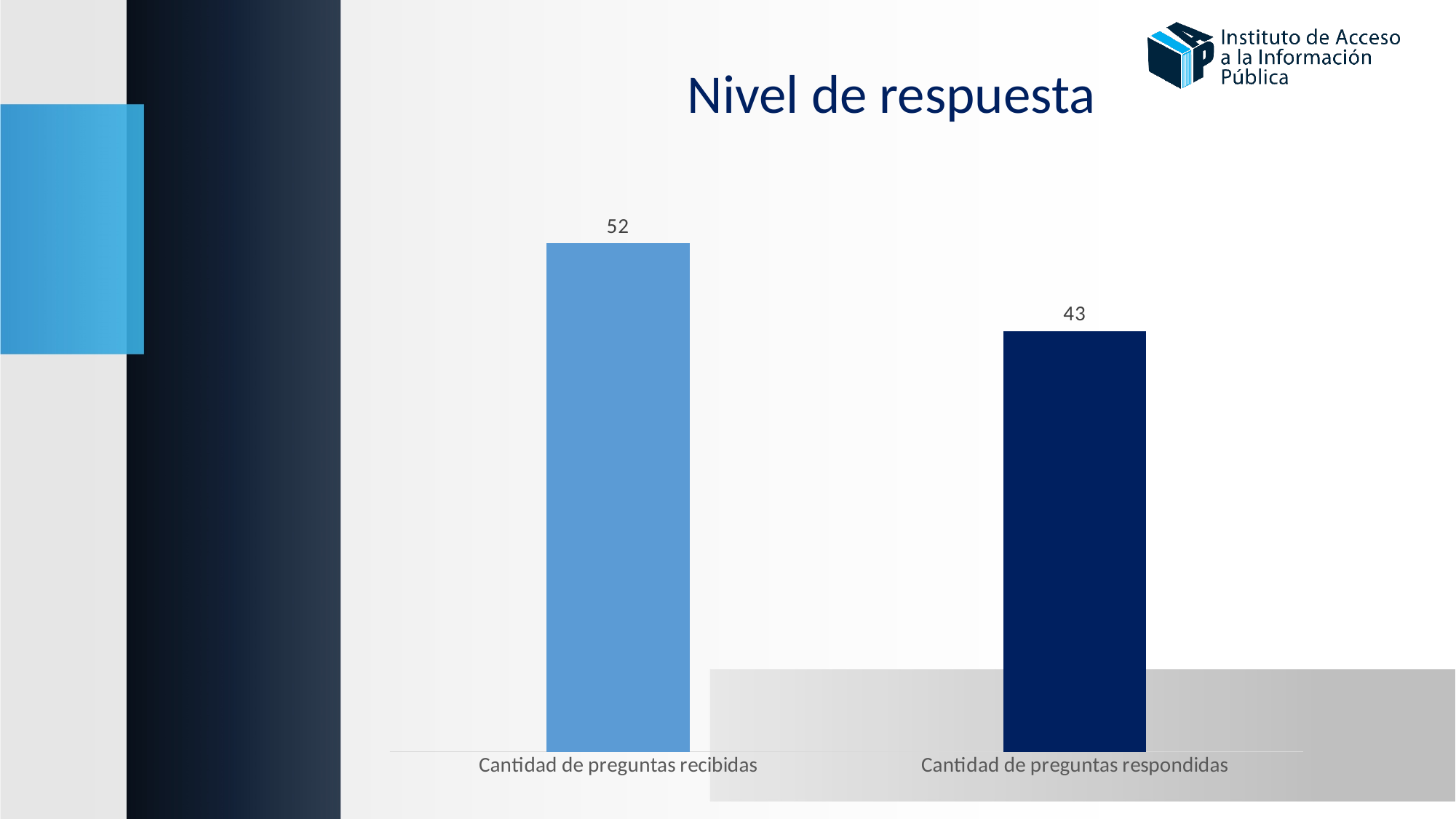

# Nivel de respuesta

### Chart

| Category |  |
|---|---|
| Cantidad de preguntas recibidas | 52.0 |
| Cantidad de preguntas respondidas | 43.0 |